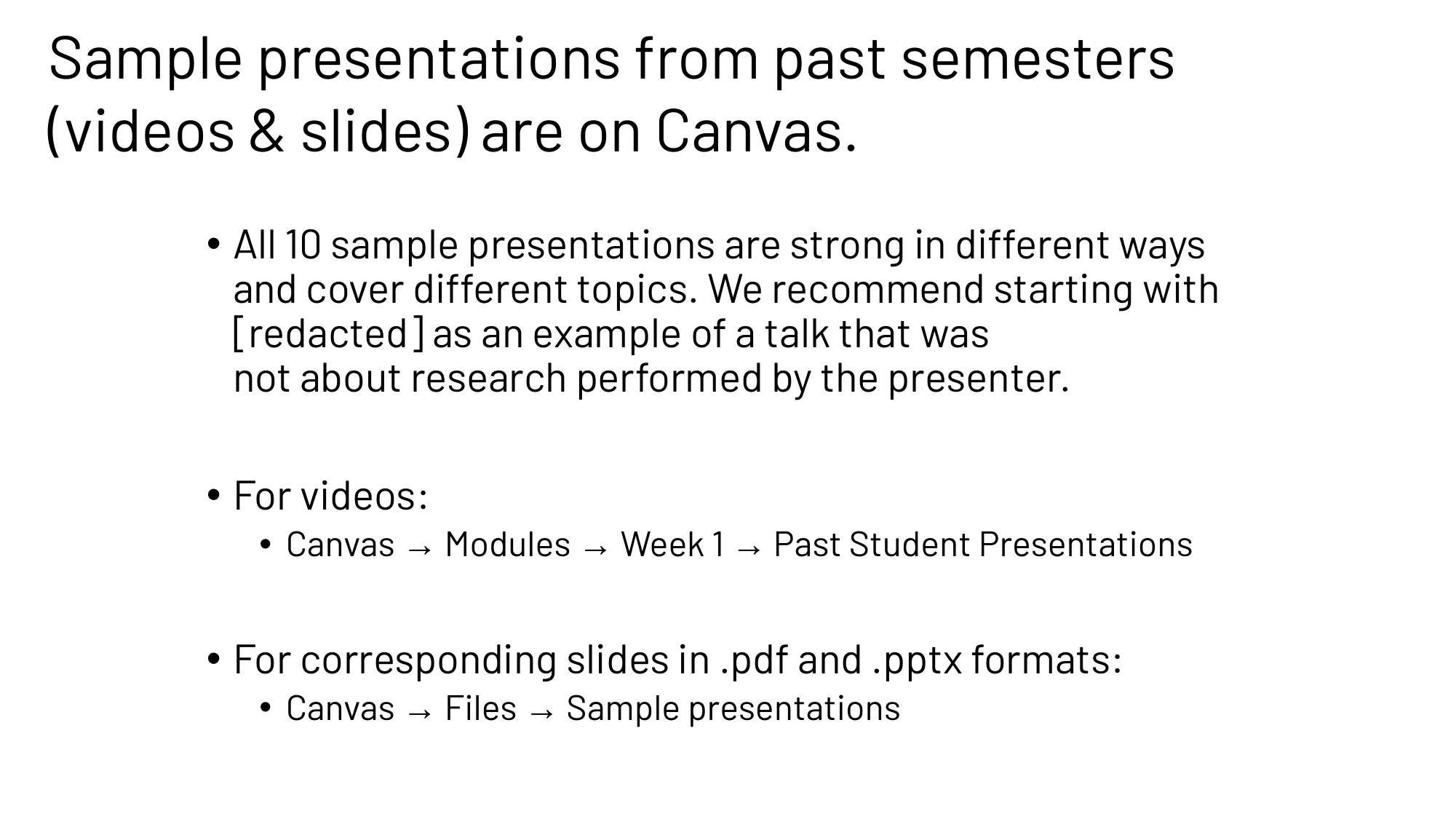

Sample presentations from past semesters
(videos & slides) are on Canvas.
All 10 sample presentations are strong in different ways
and cover different topics. We recommend starting with [redacted] as an example of a talk that was
not about research performed by the presenter.

For videos:
Canvas → Modules → Week 1 → Past Student Presentations

For corresponding slides in .pdf and .pptx formats:
Canvas → Files → Sample presentations